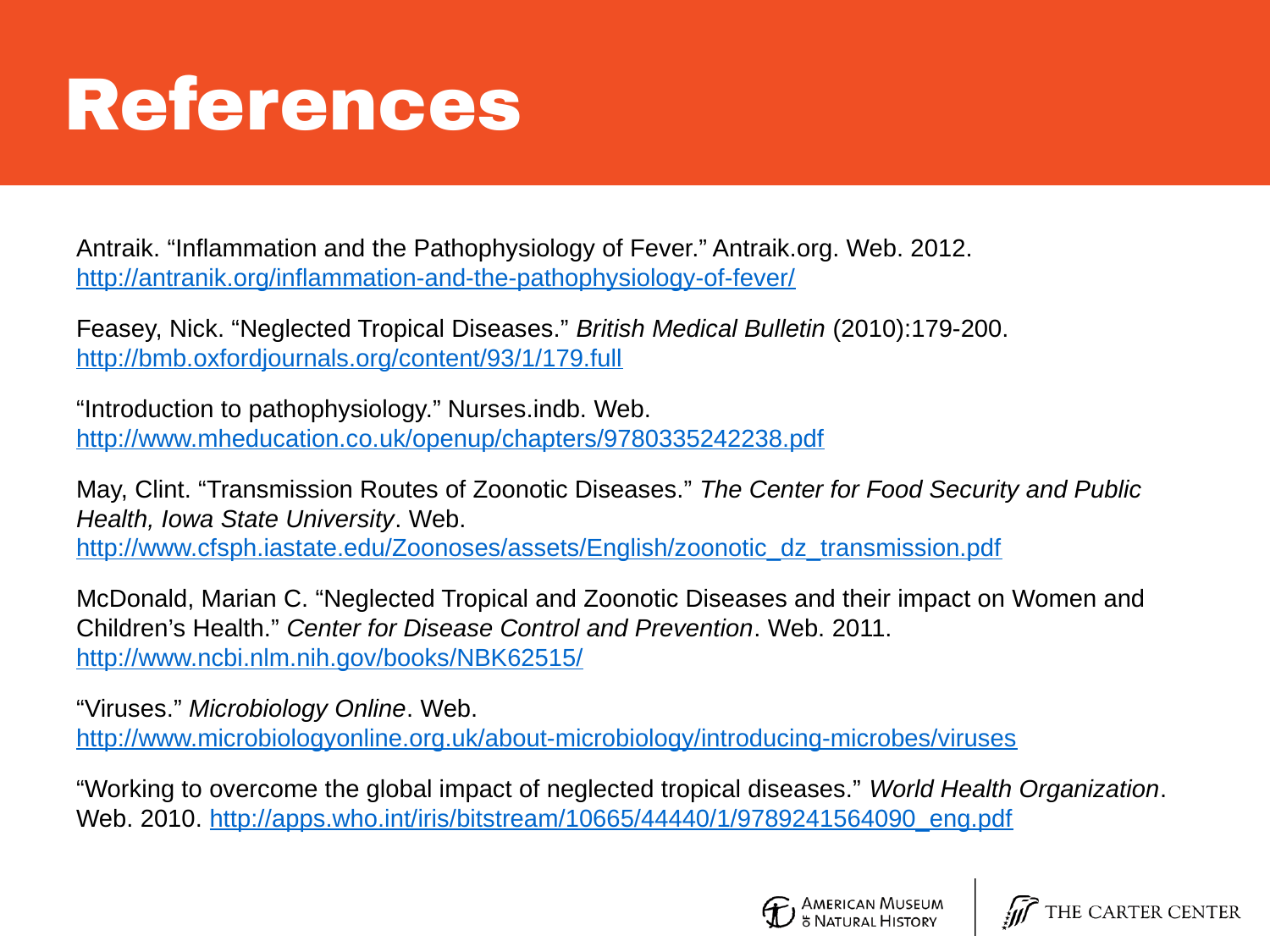

# References
Antraik. “Inflammation and the Pathophysiology of Fever.” Antraik.org. Web. 2012.  http://antranik.org/inflammation-and-the-pathophysiology-of-fever/
Feasey, Nick. “Neglected Tropical Diseases.” British Medical Bulletin (2010):179-200. http://bmb.oxfordjournals.org/content/93/1/179.full
“Introduction to pathophysiology.” Nurses.indb. Web.  http://www.mheducation.co.uk/openup/chapters/9780335242238.pdf
May, Clint. “Transmission Routes of Zoonotic Diseases.” The Center for Food Security and Public Health, Iowa State University. Web.  http://www.cfsph.iastate.edu/Zoonoses/assets/English/zoonotic_dz_transmission.pdf
McDonald, Marian C. “Neglected Tropical and Zoonotic Diseases and their impact on Women and Children’s Health.” Center for Disease Control and Prevention. Web. 2011. http://www.ncbi.nlm.nih.gov/books/NBK62515/
“Viruses.” Microbiology Online. Web. http://www.microbiologyonline.org.uk/about-microbiology/introducing-microbes/viruses
“Working to overcome the global impact of neglected tropical diseases.” World Health Organization. Web. 2010. http://apps.who.int/iris/bitstream/10665/44440/1/9789241564090_eng.pdf